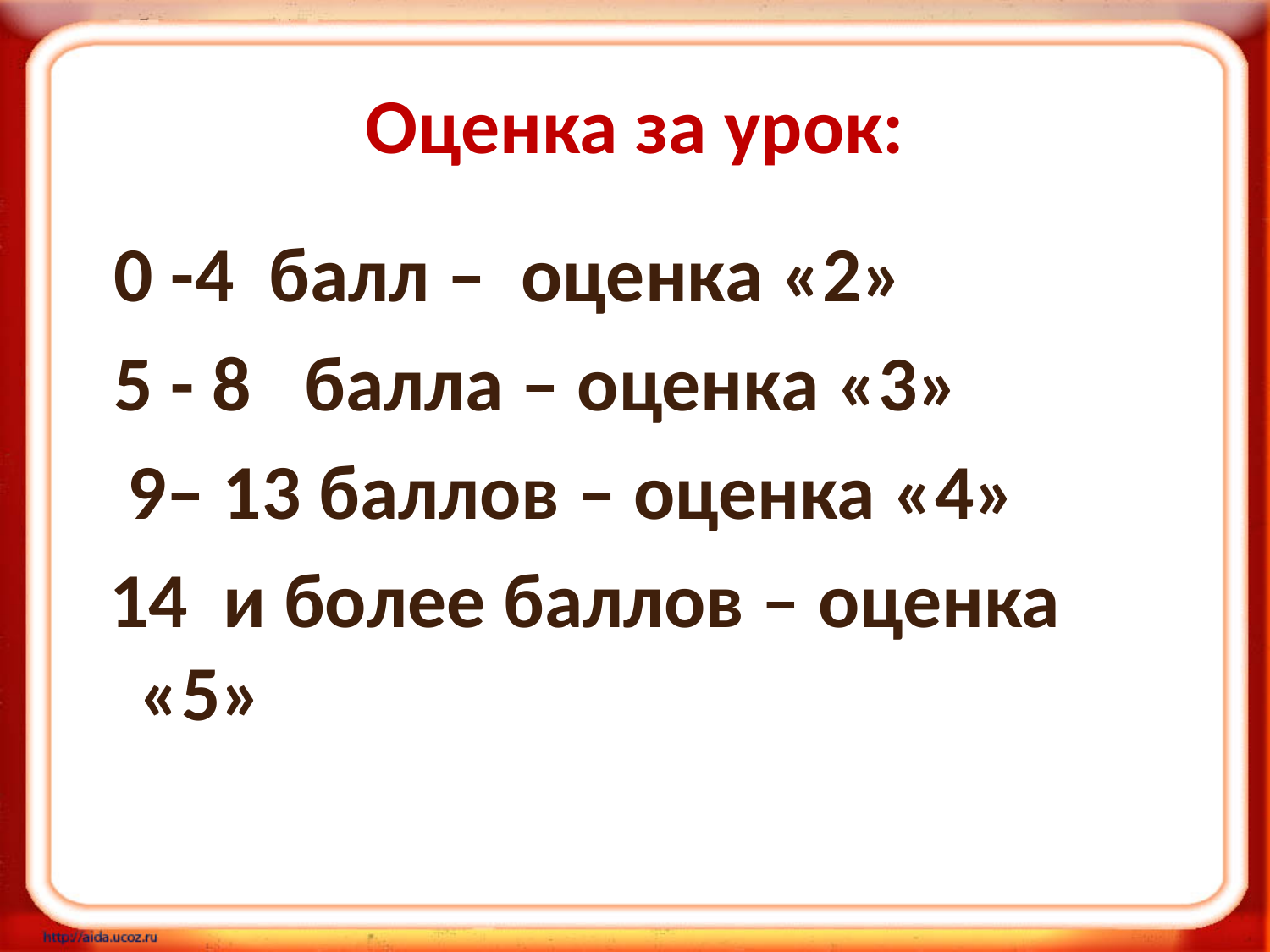

Оценка за урок:
0 -4  балл –  оценка «2»
5 - 8   балла – оценка «3»
  9– 13 баллов – оценка «4»
 14  и более баллов – оценка «5»